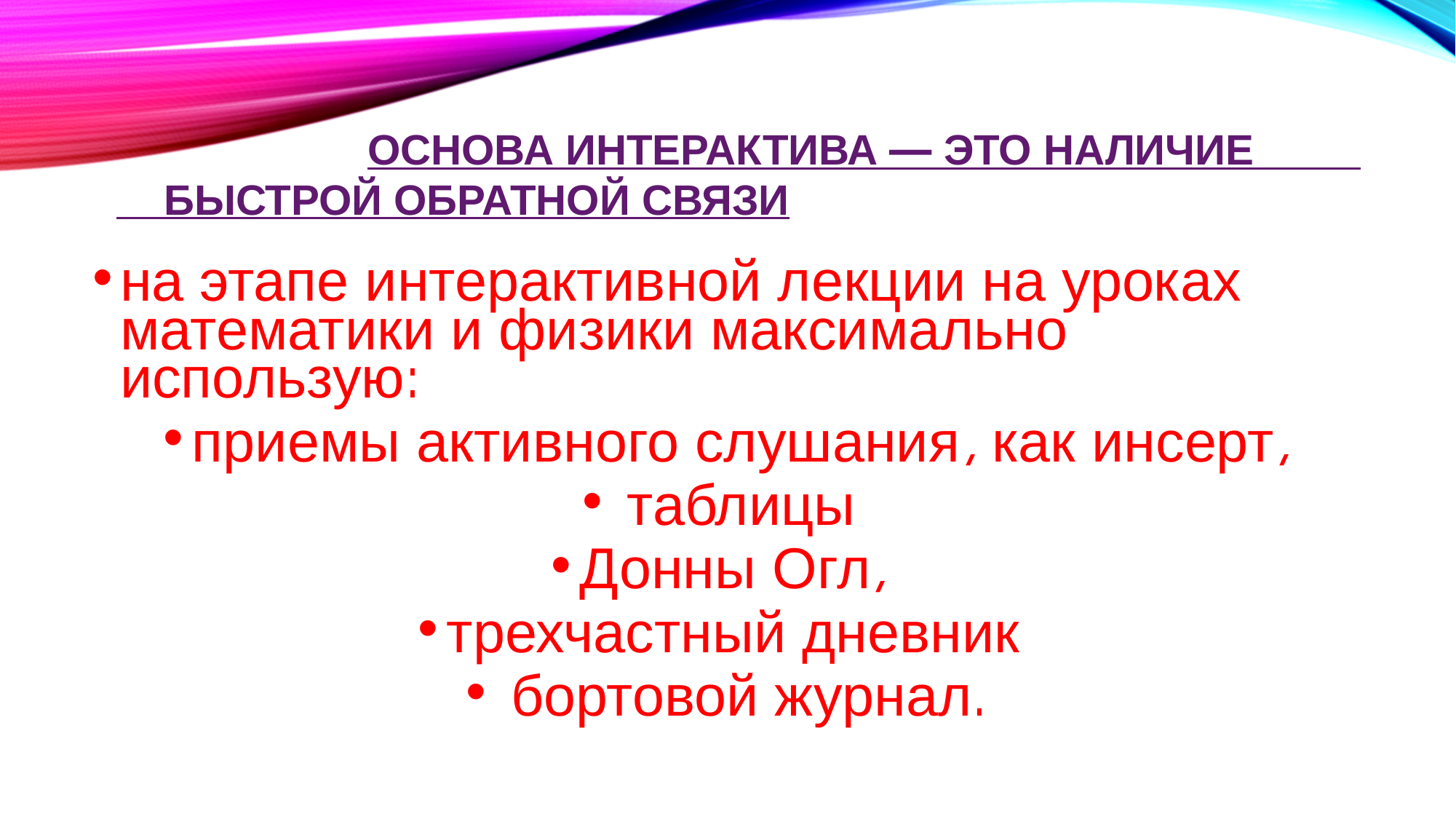

# ОСНОВА ИНТЕРАКТИВА — ЭТО НАЛИЧИЕ              БЫСТРОЙ ОБРАТНОЙ СВЯЗИ

на этапе интерактивной лекции на уроках математики и физики максимально использую:
приемы активного слушания, как инсерт,
 таблицы
Донны Огл,
трехчастный дневник
 бортовой журнал.